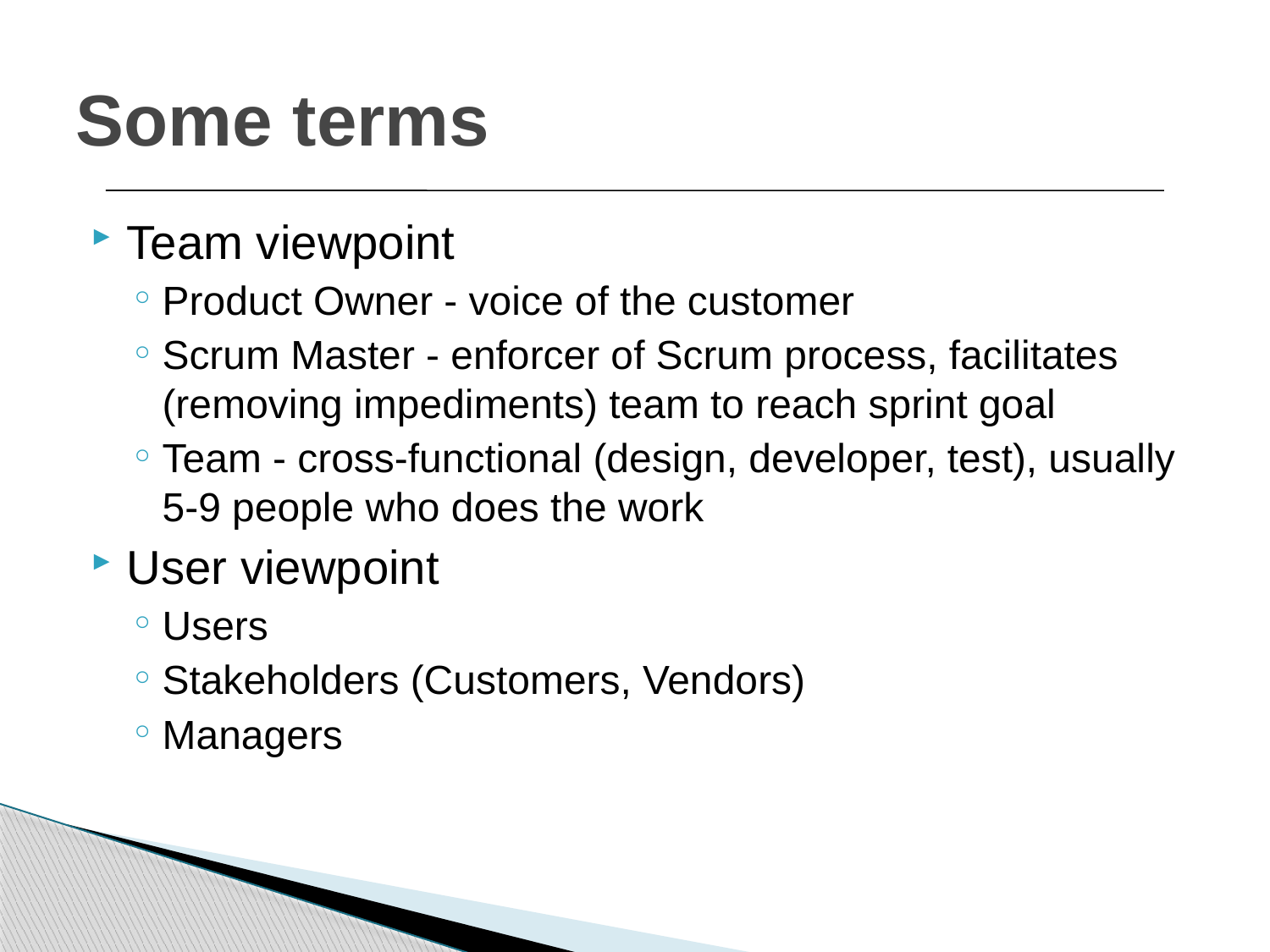

# Some terms
Team viewpoint
Product Owner - voice of the customer
Scrum Master - enforcer of Scrum process, facilitates (removing impediments) team to reach sprint goal
Team - cross-functional (design, developer, test), usually 5-9 people who does the work
User viewpoint
Users
Stakeholders (Customers, Vendors)
Managers